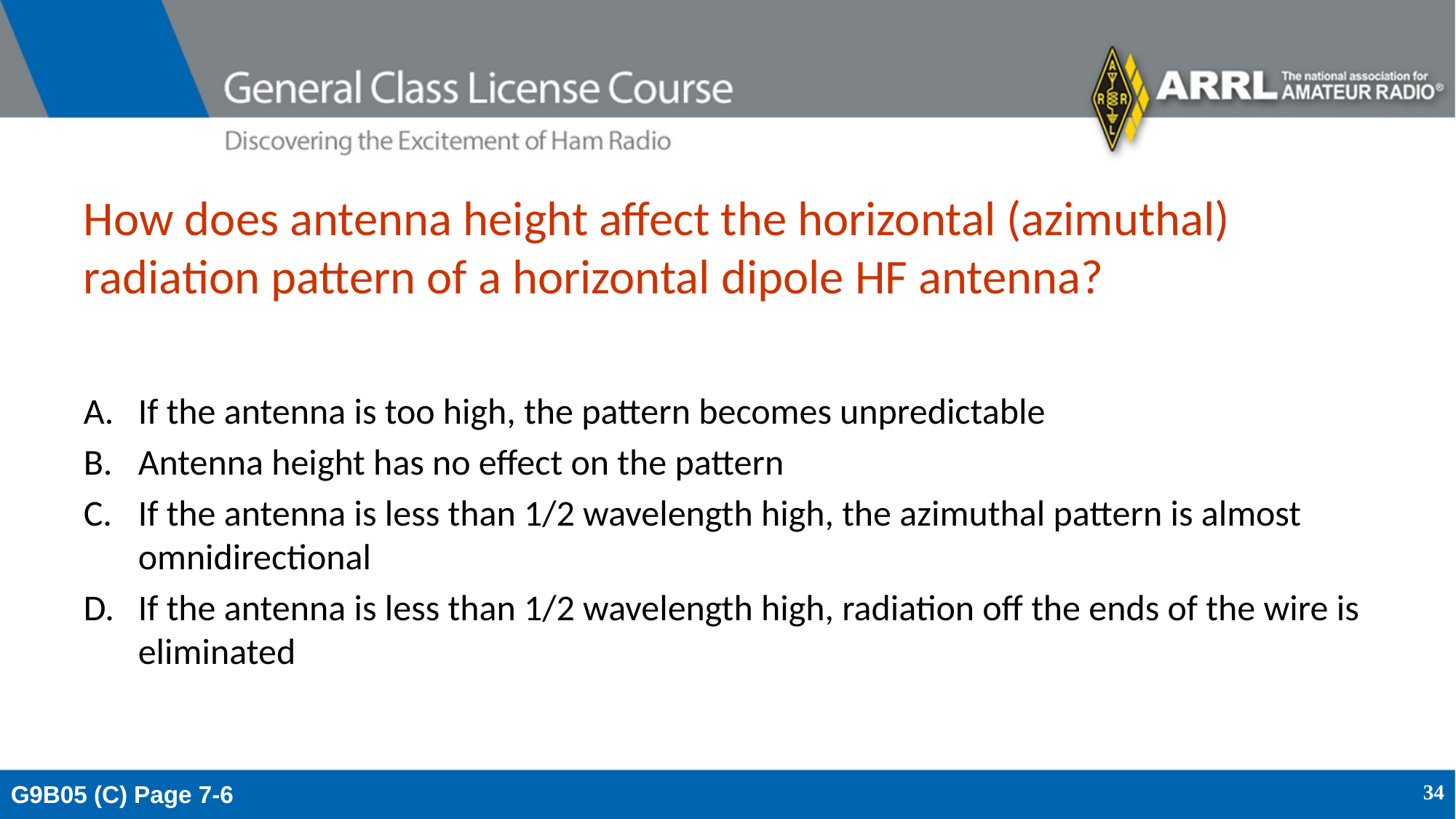

# How does antenna height affect the horizontal (azimuthal) radiation pattern of a horizontal dipole HF antenna?
If the antenna is too high, the pattern becomes unpredictable
Antenna height has no effect on the pattern
If the antenna is less than 1/2 wavelength high, the azimuthal pattern is almost omnidirectional
If the antenna is less than 1/2 wavelength high, radiation off the ends of the wire is eliminated
G9B05 (C) Page 7-6
34